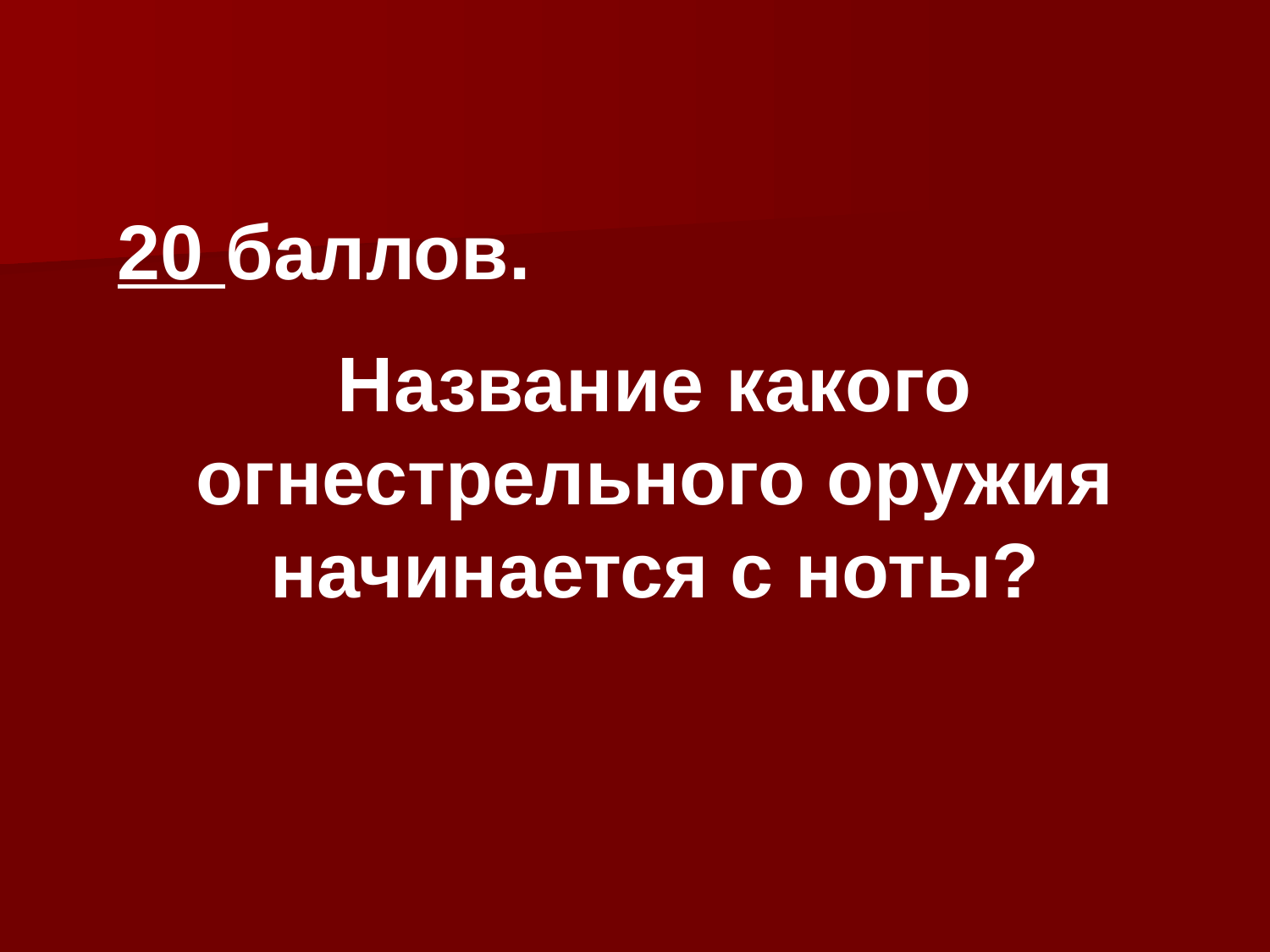

20 баллов.
Название какого огнестрельного оружия начинается с ноты?